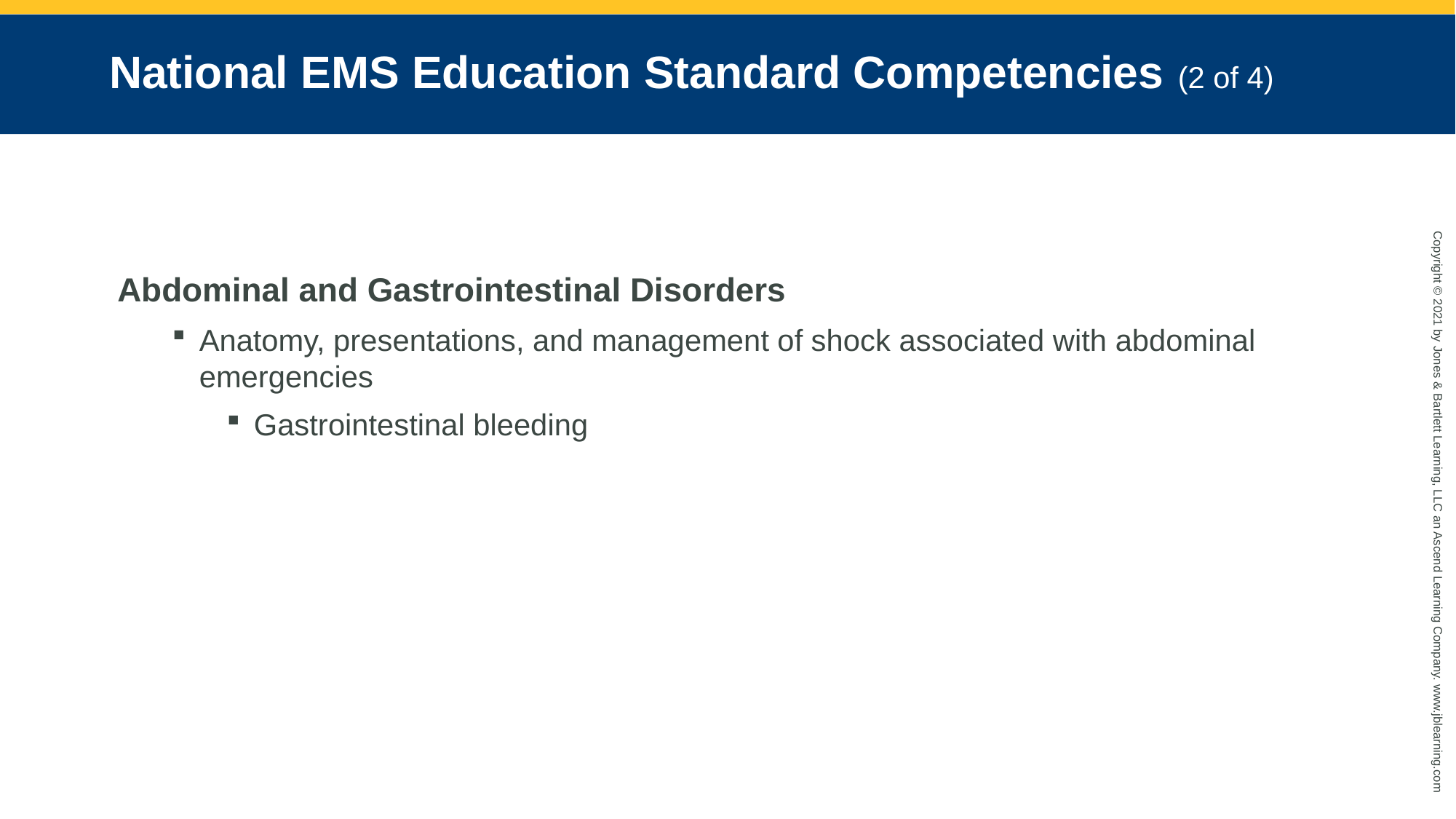

# National EMS Education Standard Competencies (2 of 4)
Abdominal and Gastrointestinal Disorders
Anatomy, presentations, and management of shock associated with abdominal emergencies
Gastrointestinal bleeding